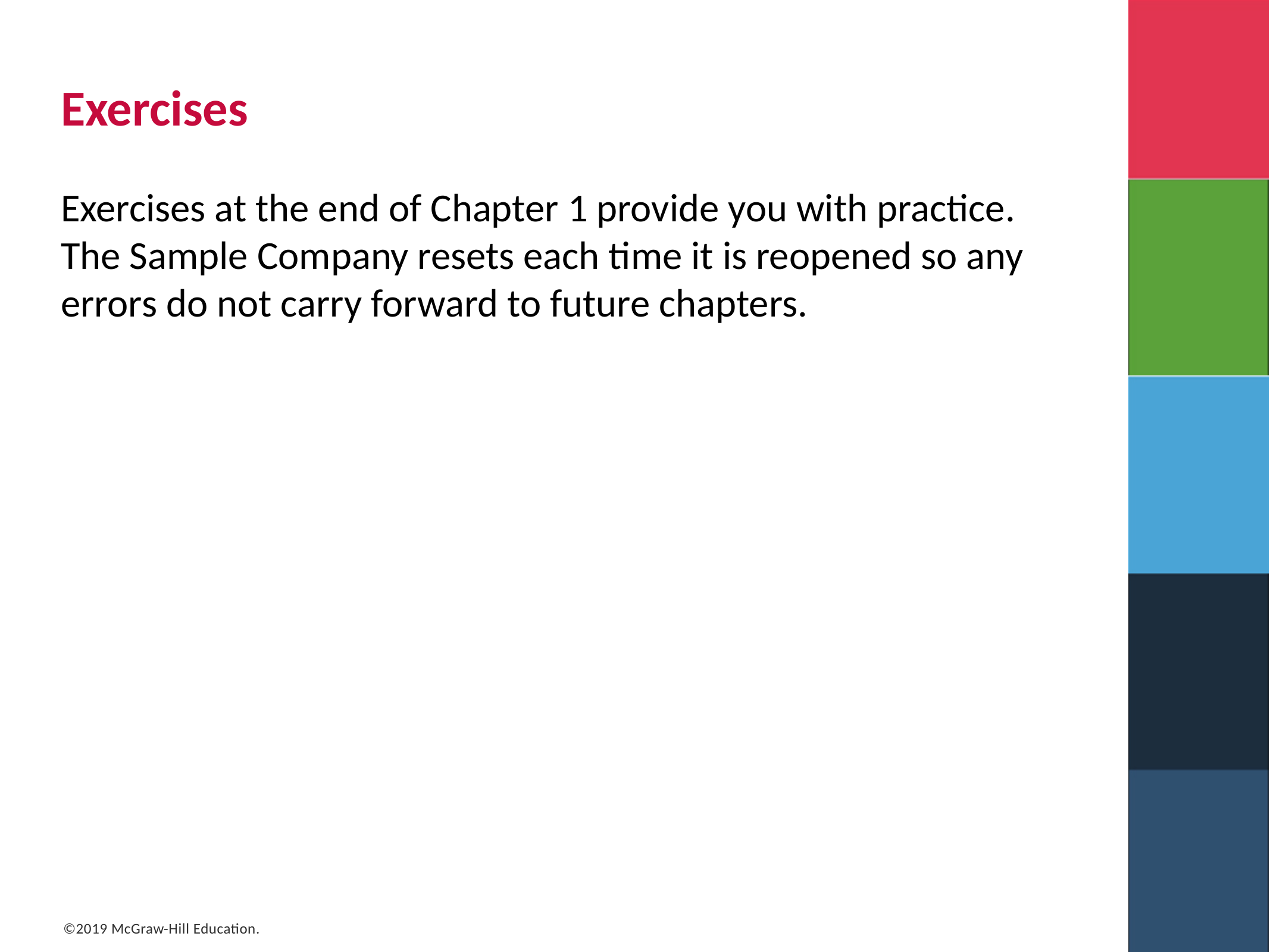

# Exercises
Exercises at the end of Chapter 1 provide you with practice. The Sample Company resets each time it is reopened so any errors do not carry forward to future chapters.